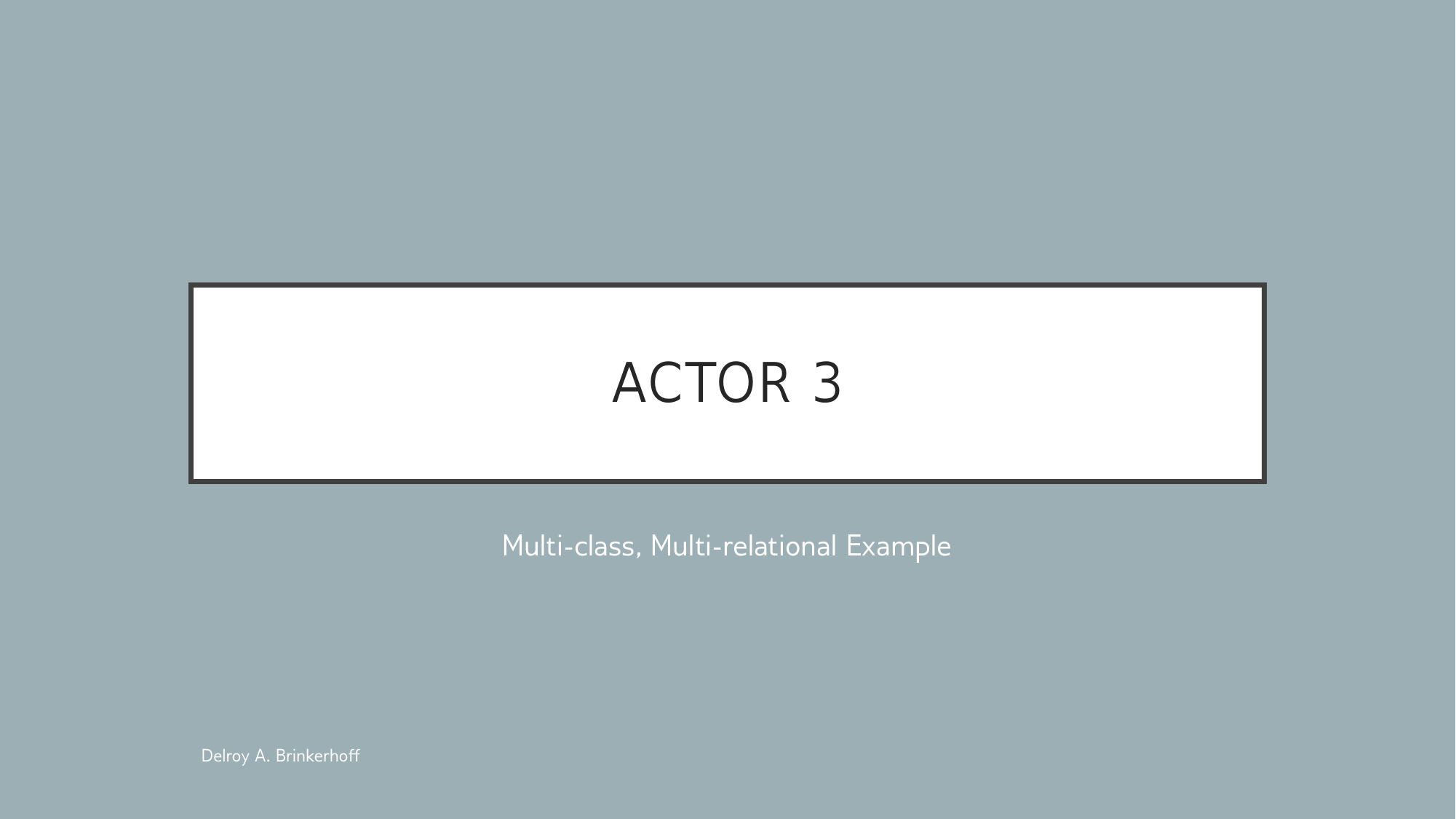

# Actor 3
Multi-class, Multi-relational Example
Delroy A. Brinkerhoff